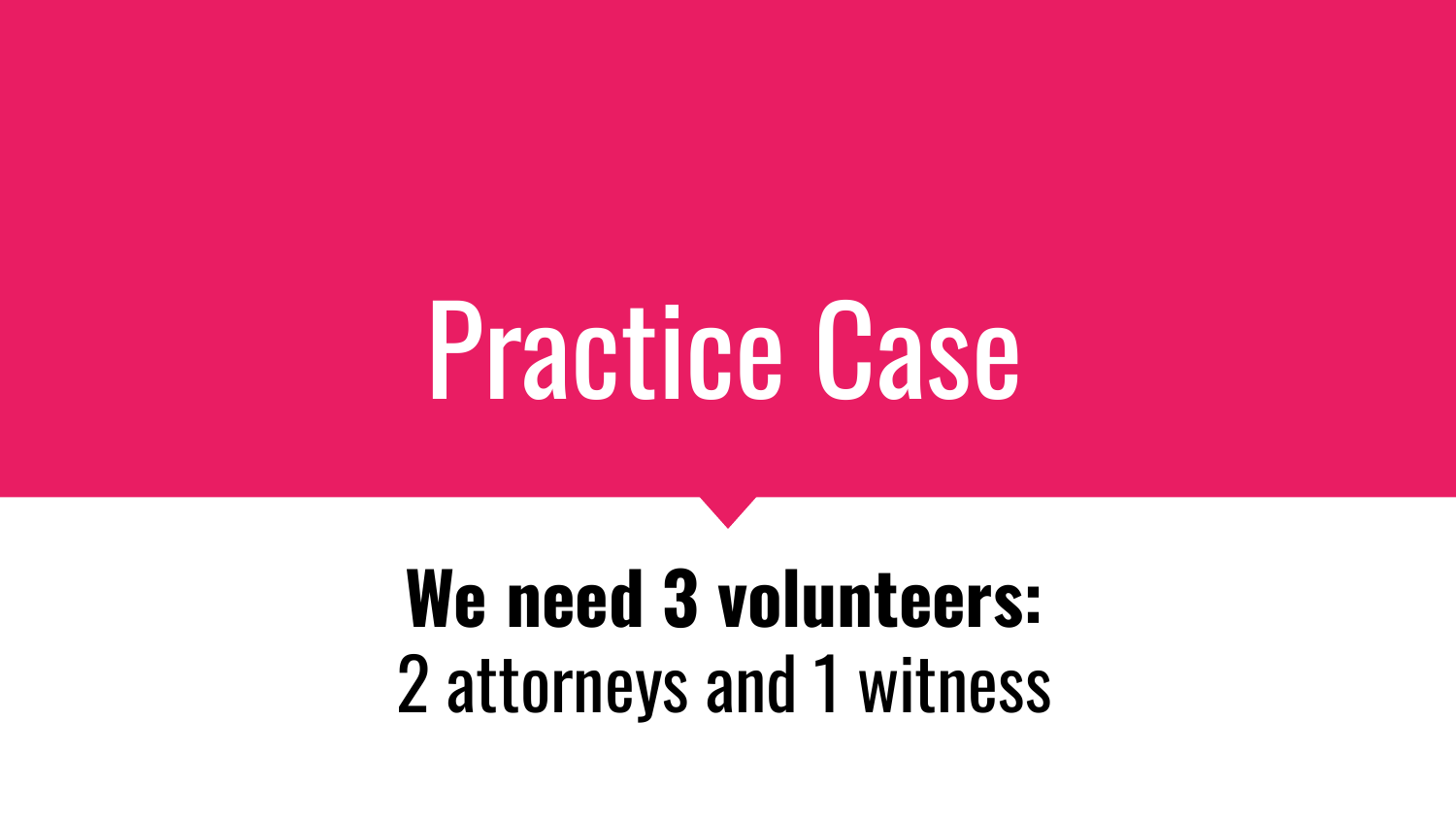

# Practice Case
We need 3 volunteers:
2 attorneys and 1 witness